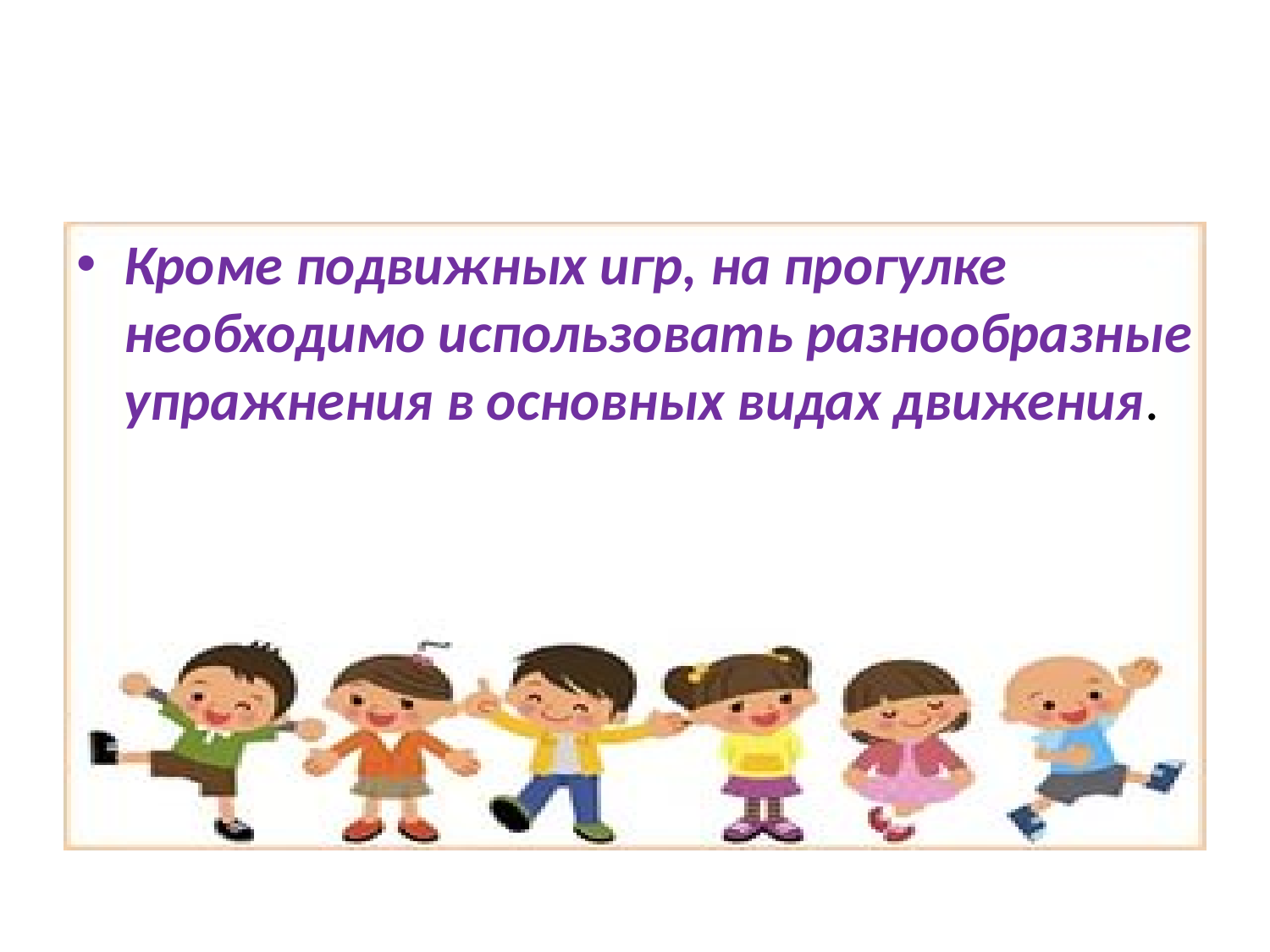

#
Кроме подвижных игр, на прогулке необходимо использовать разнообразные упражнения в основных видах движения.